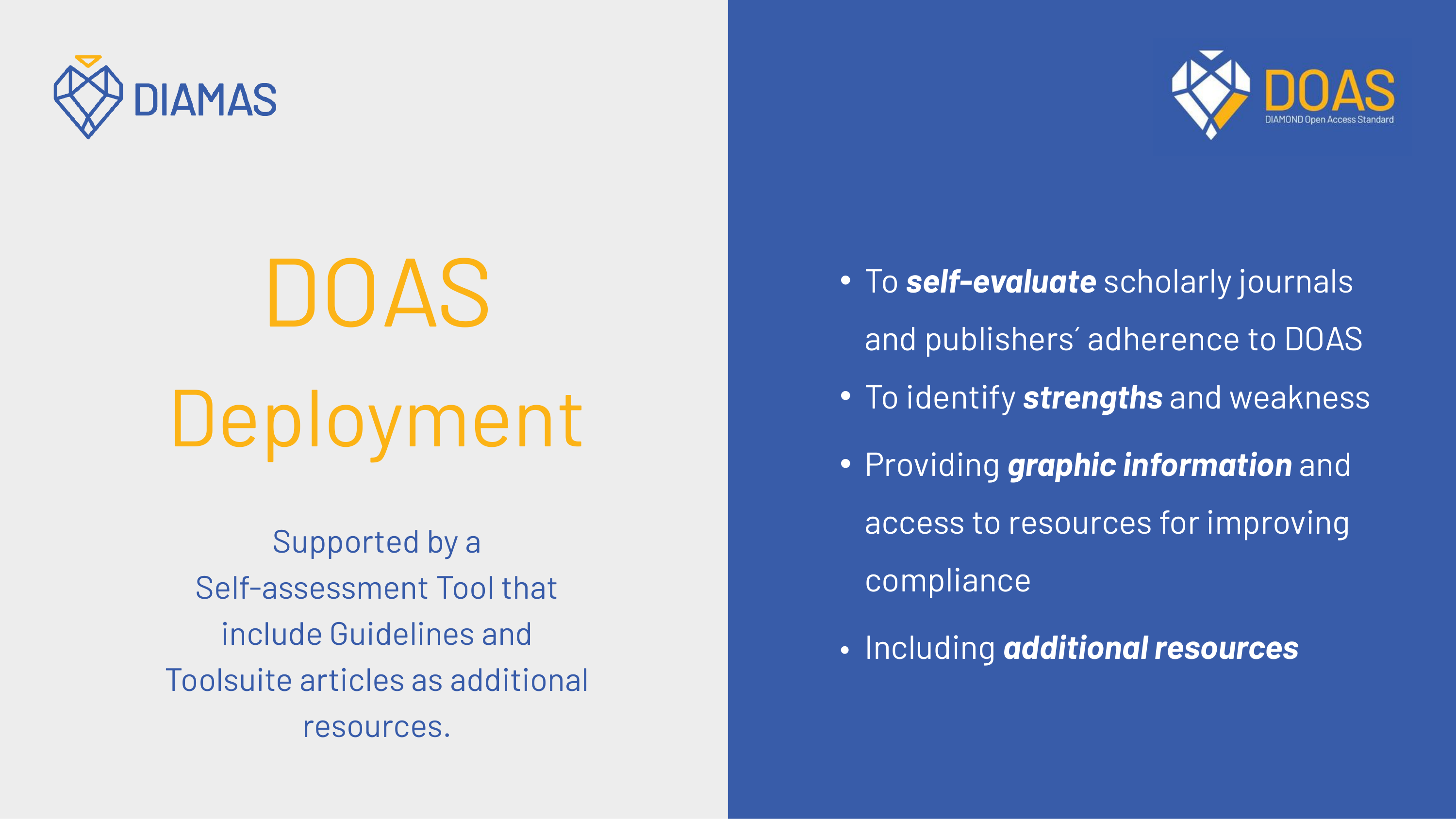

DOAS
Deployment
To self-evaluate scholarly journals and publishers´ adherence to DOAS
To identify strengths and weakness
Providing graphic information and access to resources for improving compliance
Including additional resources
Supported by a
Self-assessment Tool that include Guidelines and Toolsuite articles as additional resources.